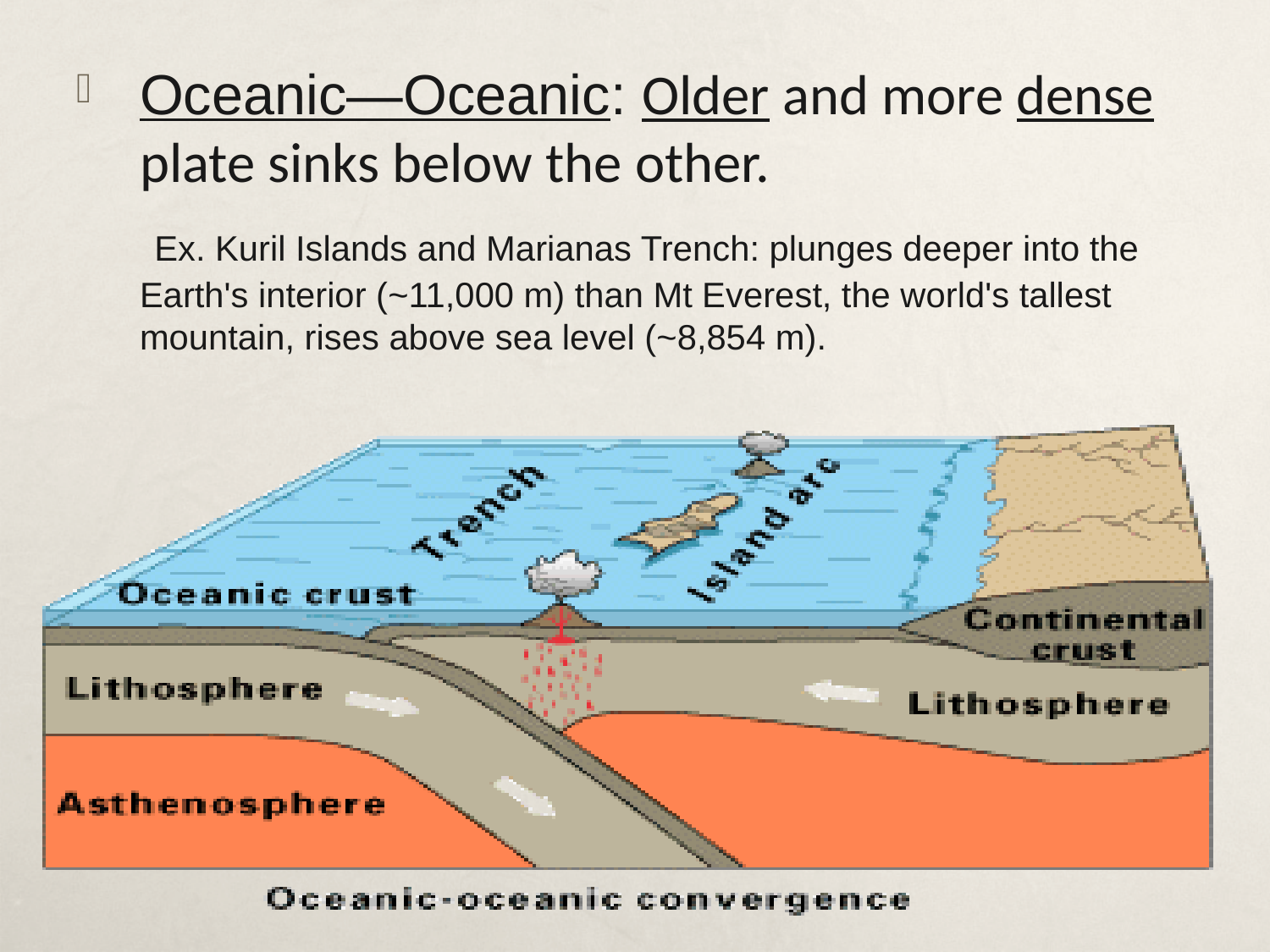

Oceanic—Oceanic: Older and more dense plate sinks below the other.
     Ex. Kuril Islands and Marianas Trench: plunges deeper into the Earth's interior (~11,000 m) than Mt Everest, the world's tallest mountain, rises above sea level (~8,854 m).